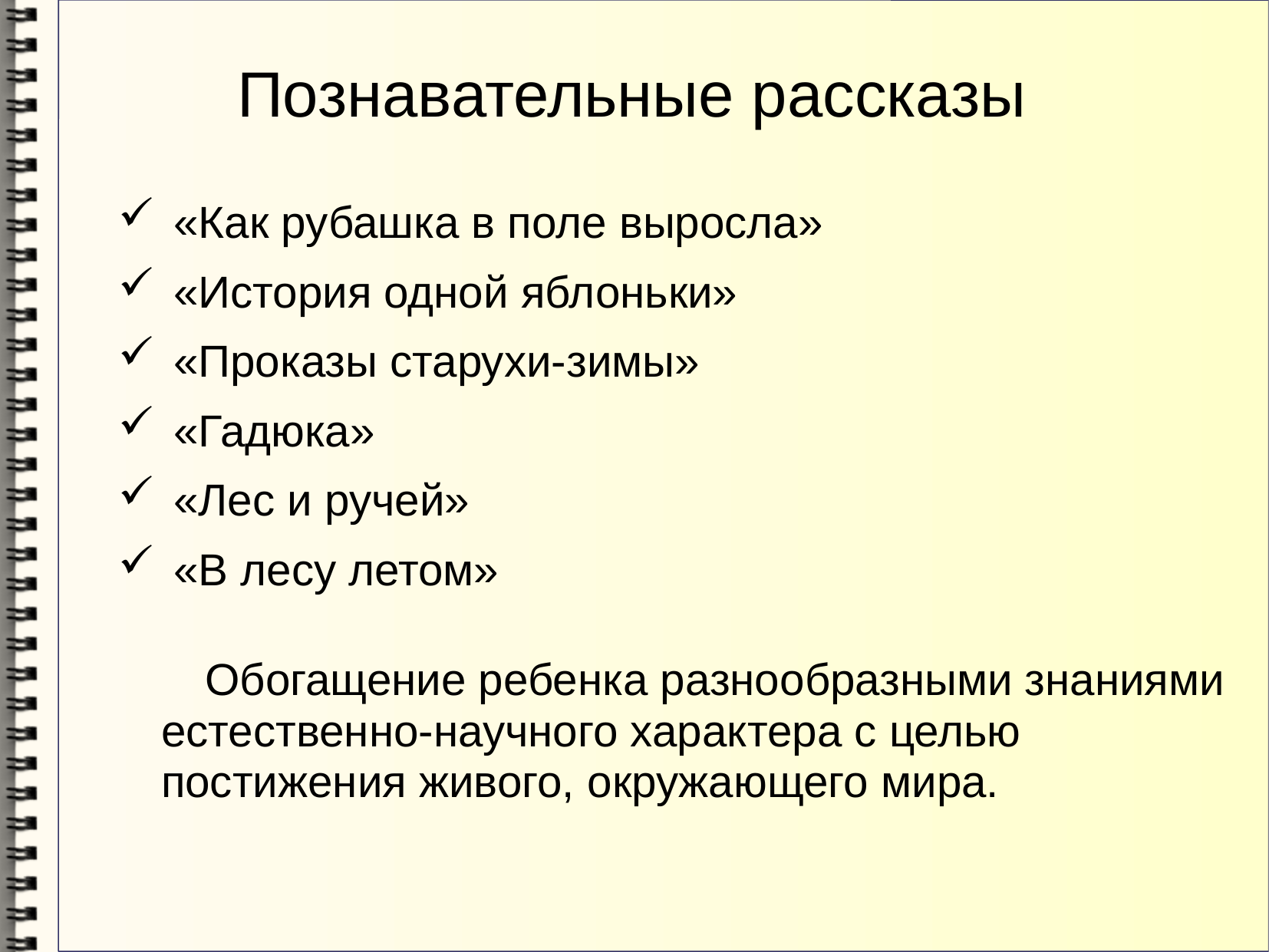

# Познавательные рассказы
 «Как рубашка в поле выросла»
 «История одной яблоньки»
 «Проказы старухи-зимы»
 «Гадюка»
 «Лес и ручей»
 «В лесу летом»

       Обогащение ребенка разнообразными знаниями естественно-научного характера с целью постижения живого, окружающего мира.